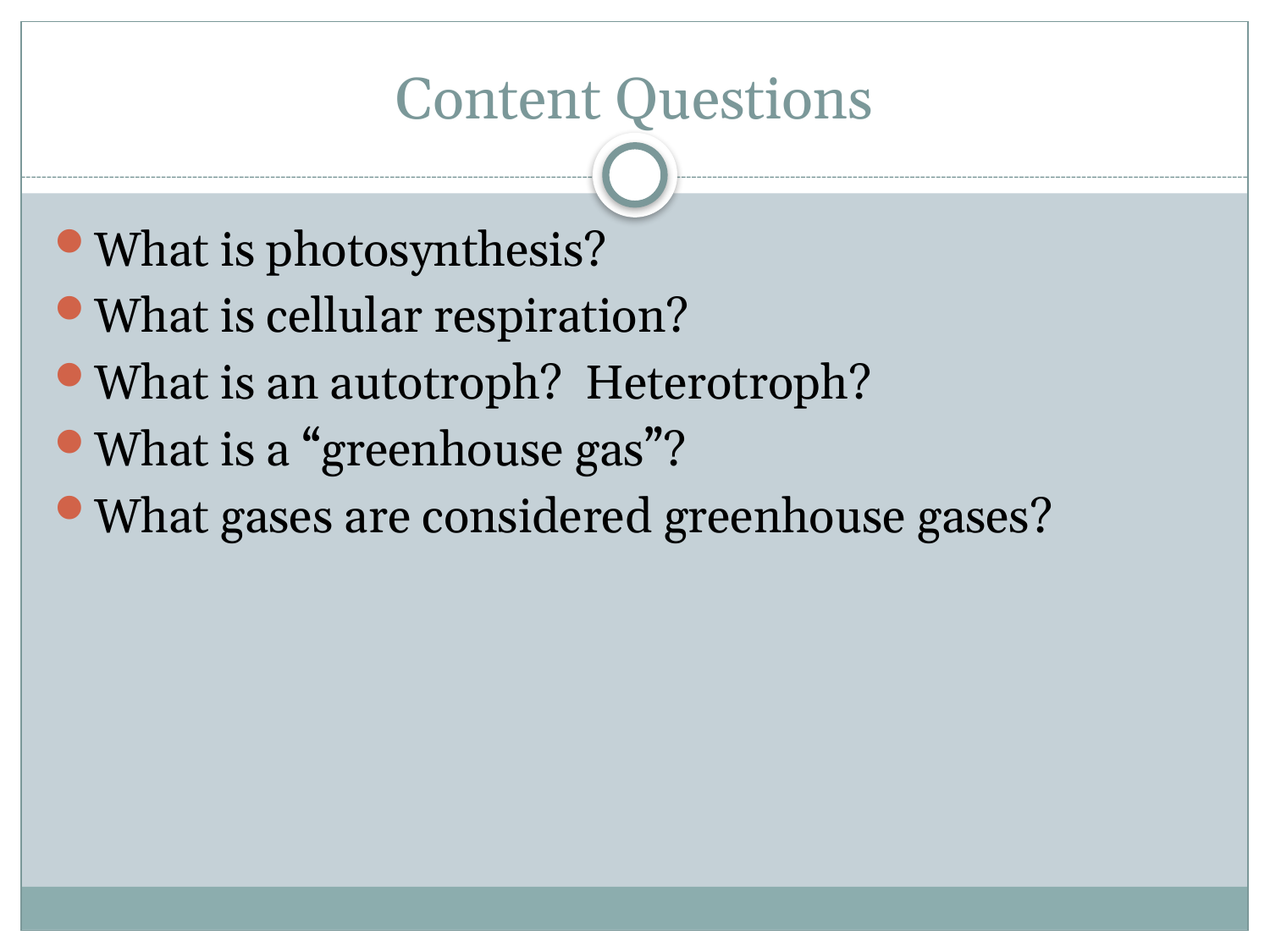

# Content Questions
What is photosynthesis?
What is cellular respiration?
What is an autotroph?  Heterotroph?
What is a “greenhouse gas”?
What gases are considered greenhouse gases?